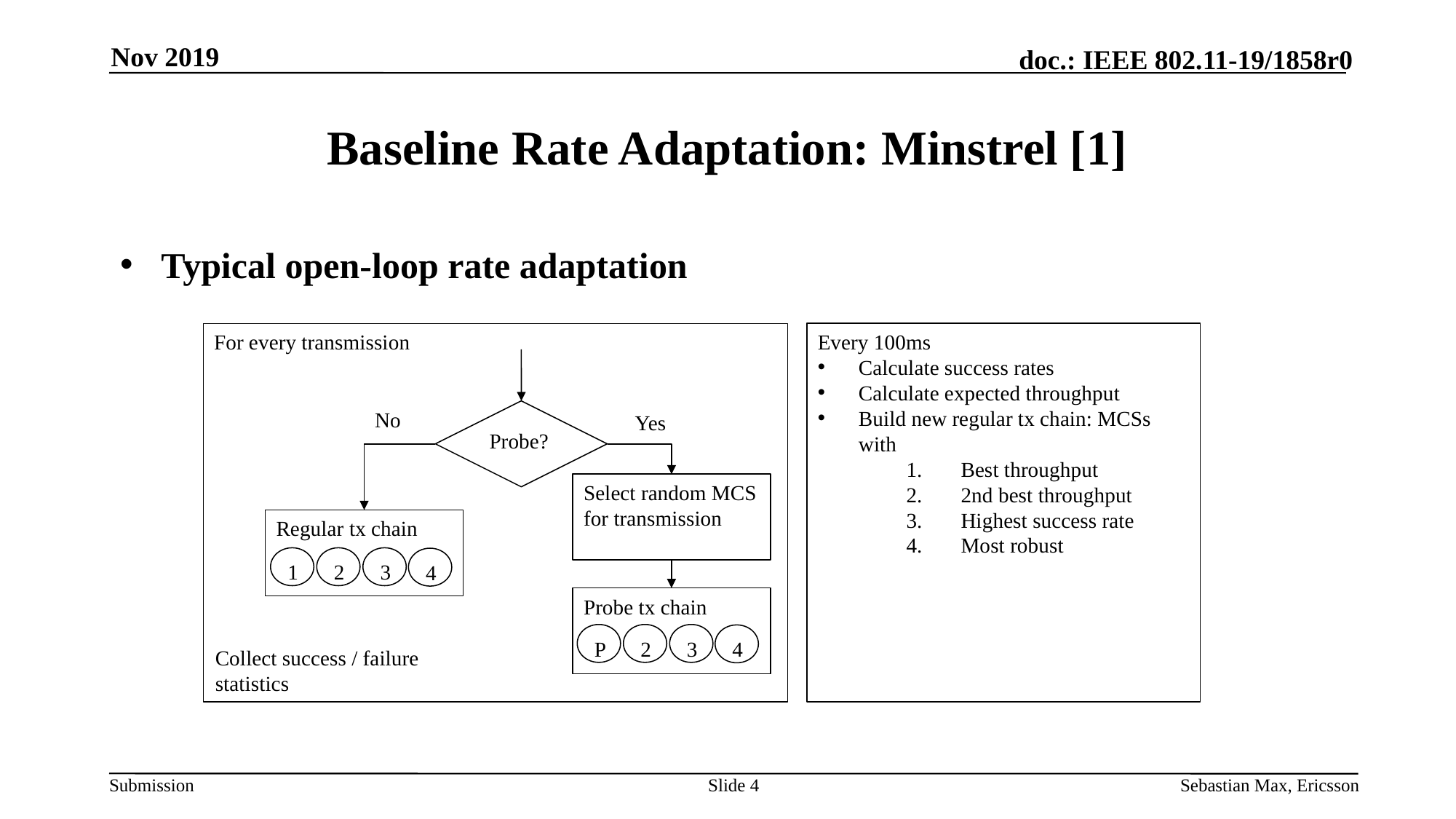

Nov 2019
# Baseline Rate Adaptation: Minstrel [1]
Typical open-loop rate adaptation
For every transmission
Every 100ms
Calculate success rates
Calculate expected throughput
Build new regular tx chain: MCSs with
Best throughput
2nd best throughput
Highest success rate
Most robust

No
Probe?
Yes
Select random MCS for transmission
Regular tx chain
3
2
1
4
Probe tx chain
3
2
P
4
Collect success / failure statistics
Slide 4
Sebastian Max, Ericsson